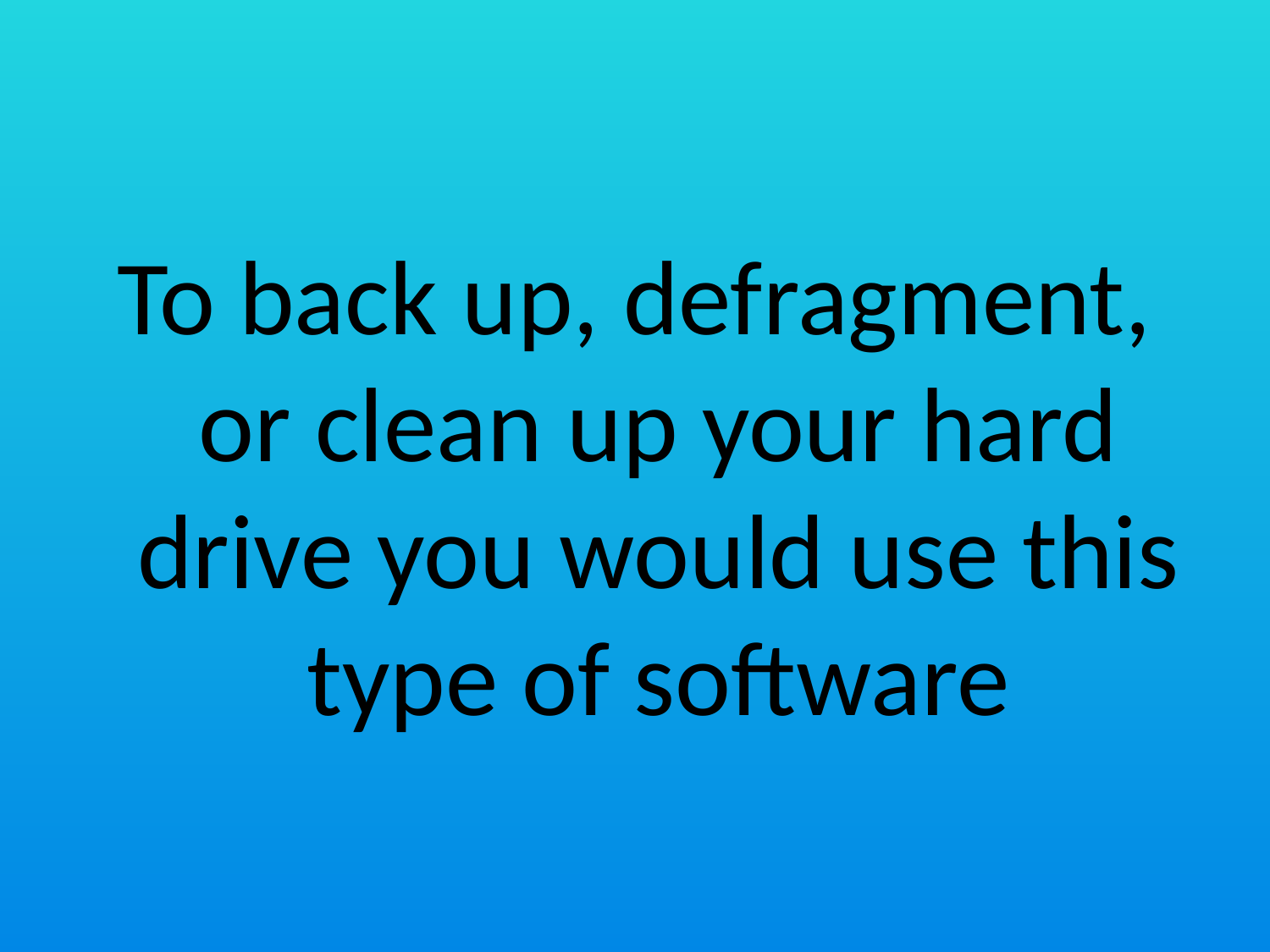

#
To back up, defragment, or clean up your hard drive you would use this type of software